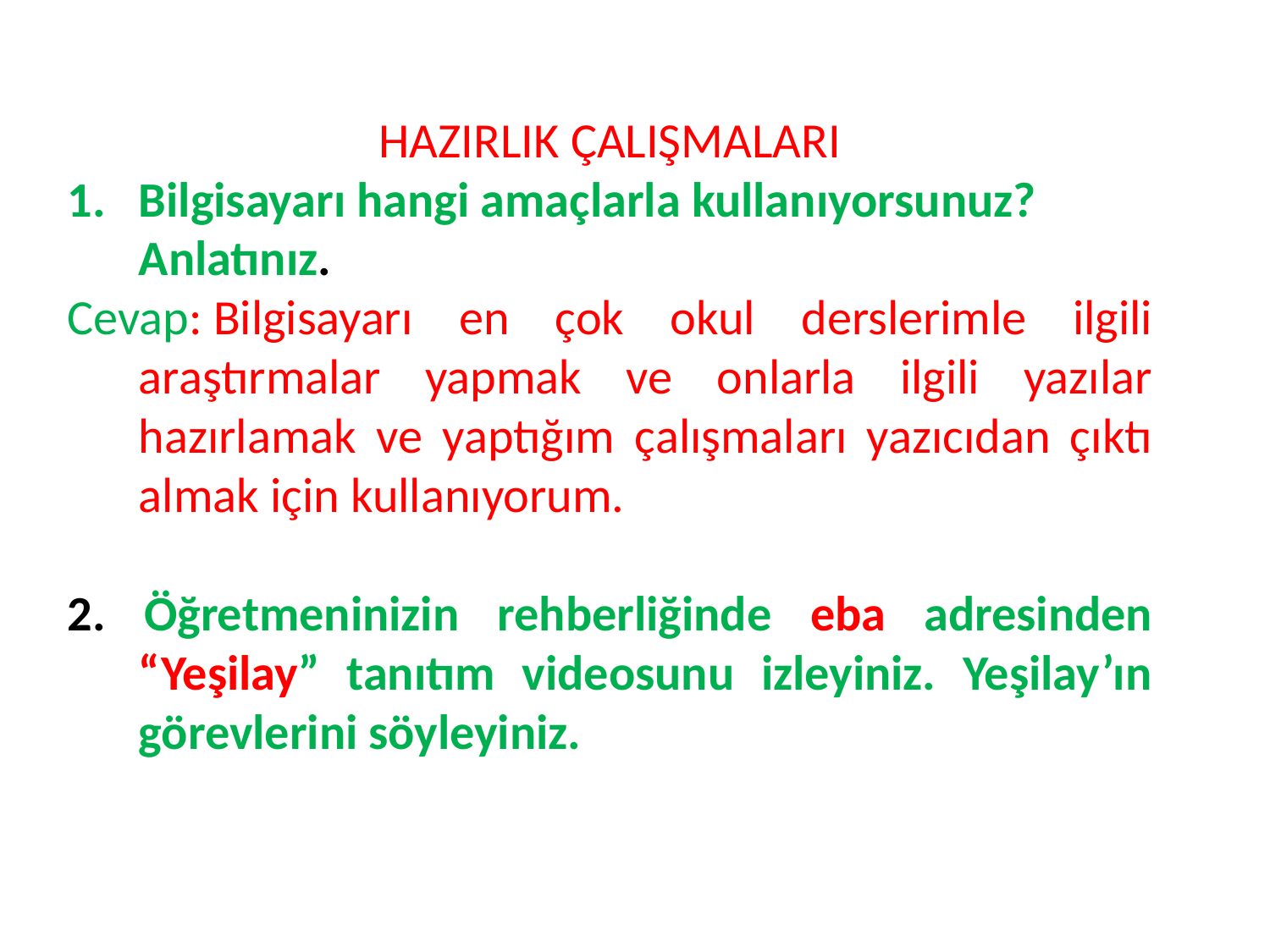

HAZIRLIK ÇALIŞMALARI
Bilgisayarı hangi amaçlarla kullanıyorsunuz? Anlatınız.
Cevap: Bilgisayarı en çok okul derslerimle ilgili araştırmalar yapmak ve onlarla ilgili yazılar hazırlamak ve yaptığım çalışmaları yazıcıdan çıktı almak için kullanıyorum.

2. Öğretmeninizin rehberliğinde eba adresinden “Yeşilay” tanıtım videosunu izleyiniz. Yeşilay’ın görevlerini söyleyiniz.